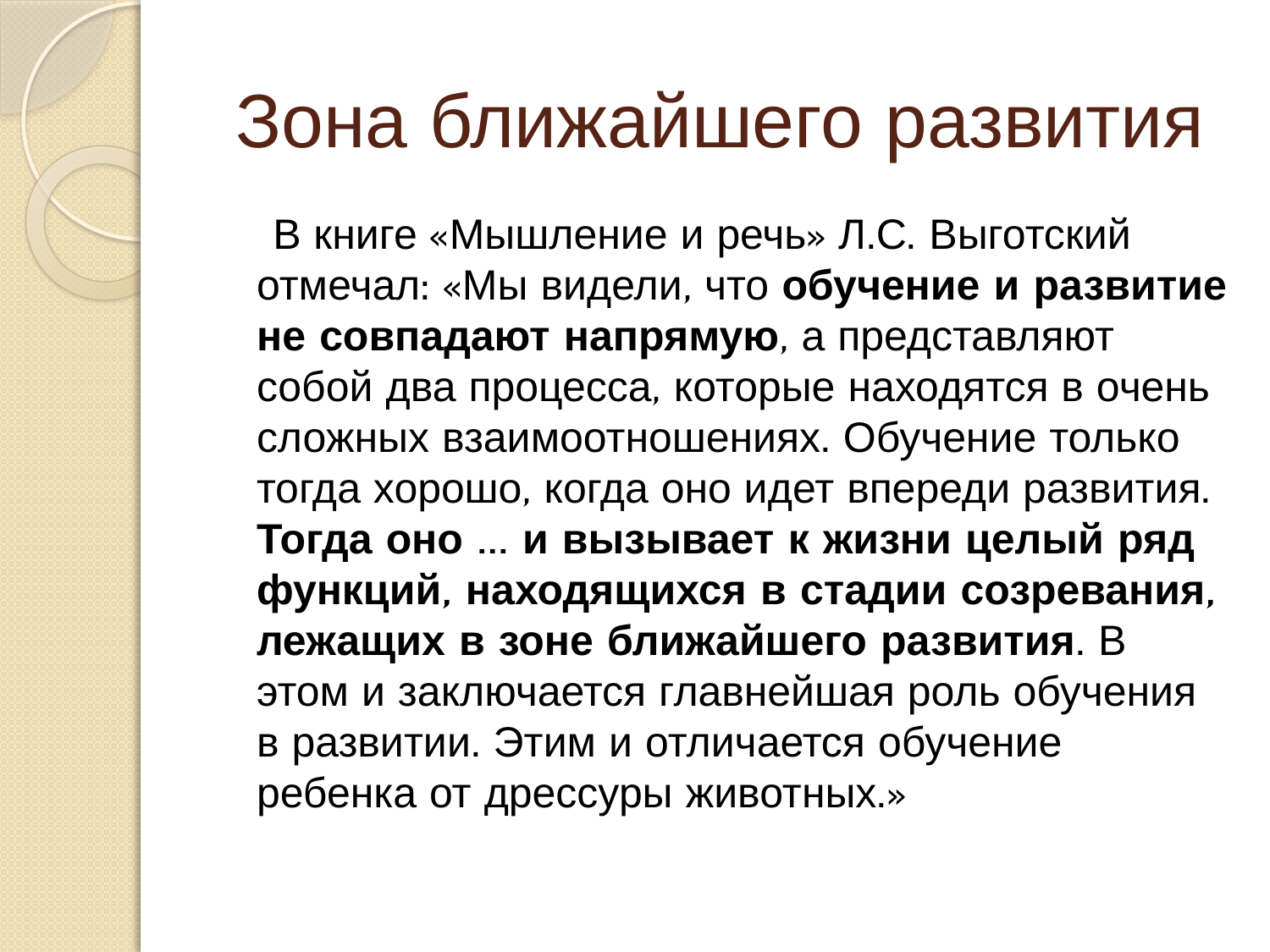

# Зона ближайшего развития
    В книге «Мышление и речь» Л.С. Выготский  отмечал: «Мы видели, что обучение и развитие не совпадают напрямую, а представляют собой два процесса, которые находятся в очень сложных взаимоотношениях. Обучение только тогда хорошо, когда оно идет впереди развития. Тогда оно … и вызывает к жизни целый ряд функций, находящихся в стадии созревания, лежащих в зоне ближайшего развития. В этом и заключается главнейшая роль обучения в развитии. Этим и отличается обучение ребенка от дрессуры животных.»